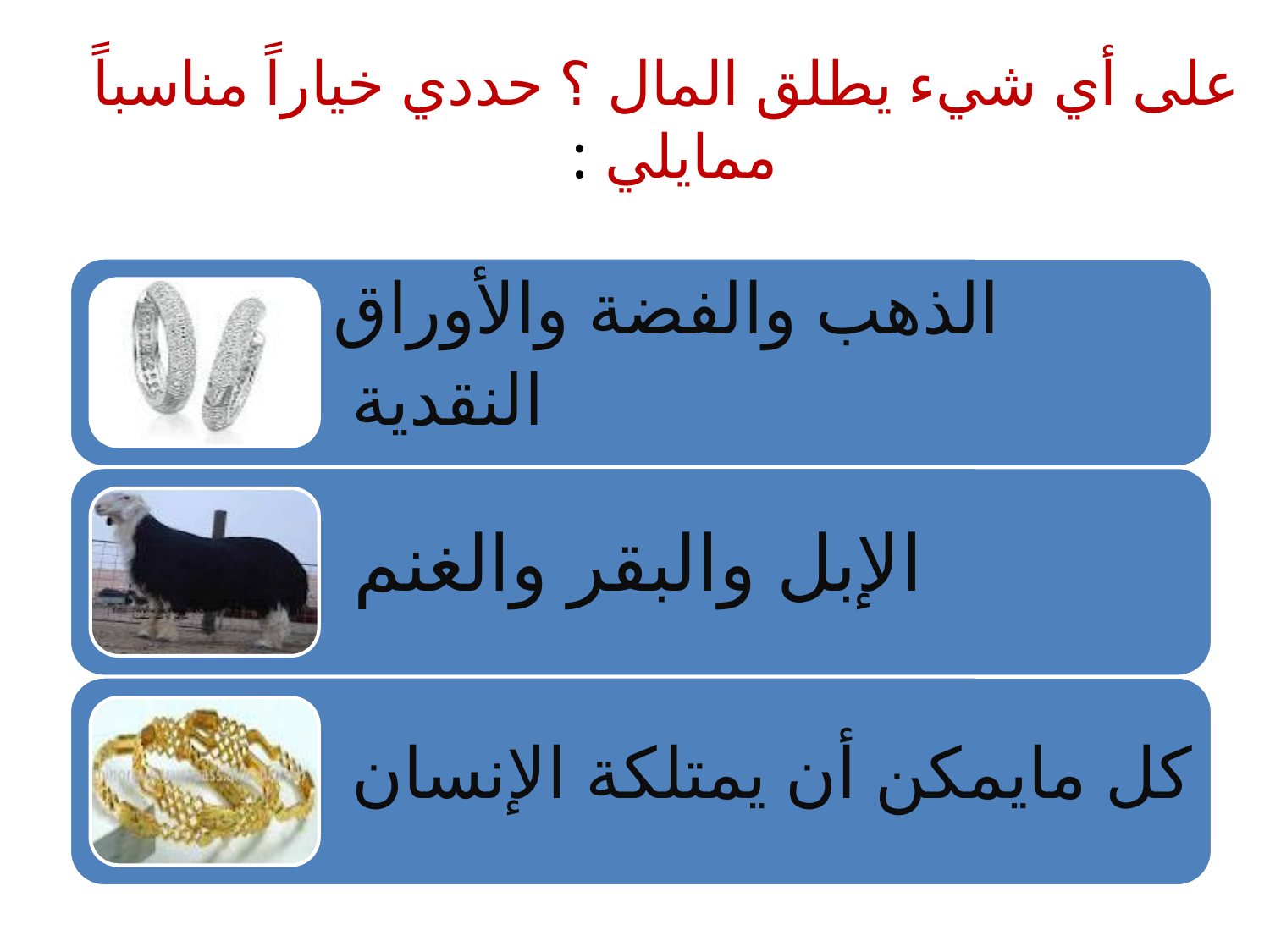

# على أي شيء يطلق المال ؟ حددي خياراً مناسباً ممايلي :